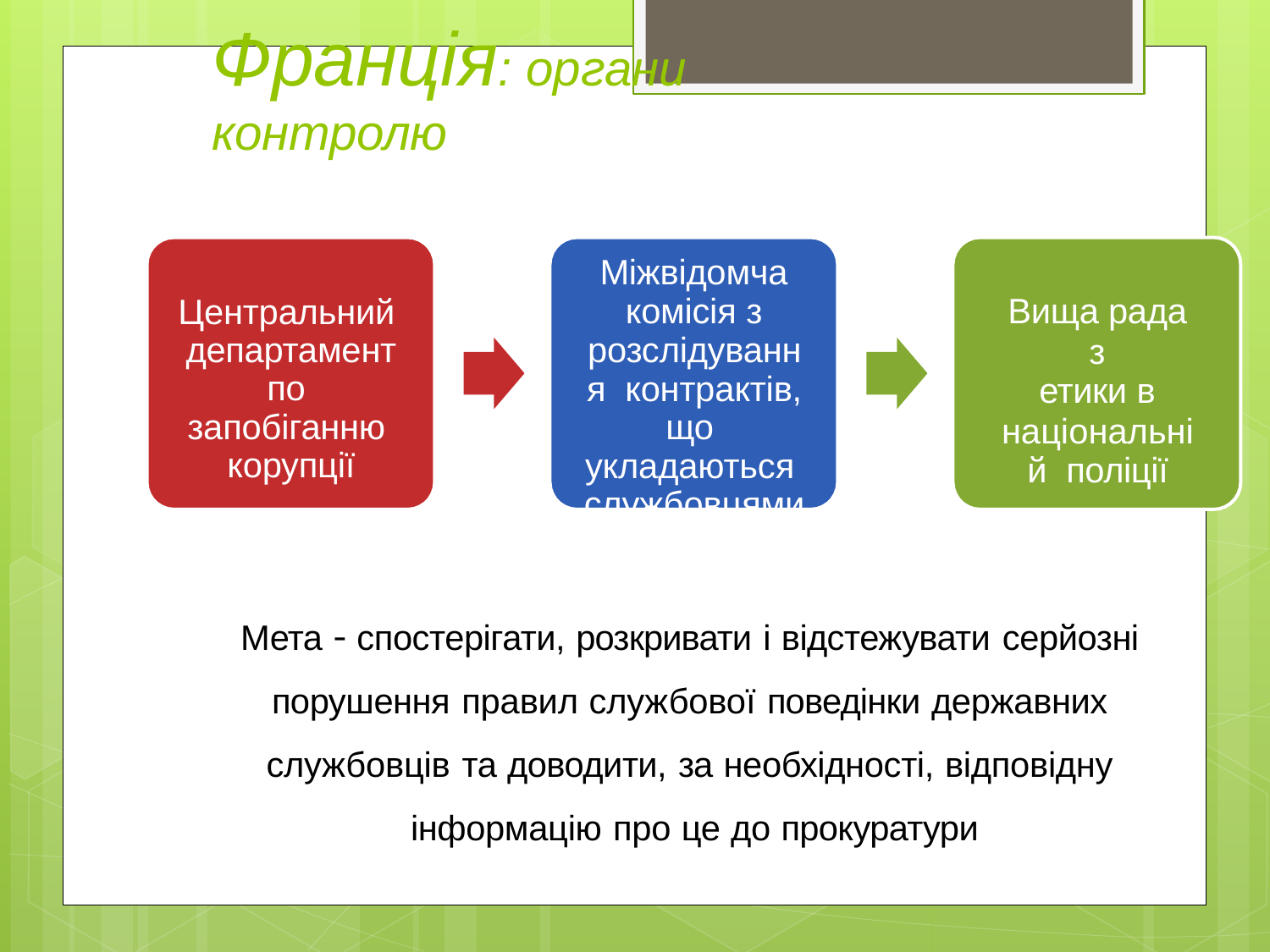

# Франція: органи контролю

Міжвідомча
комісія з
розслідування  контрактів, що  укладаються  службовцями
Центральний  департамент по  запобіганню  корупції
Вища рада з
етики в
національній  поліції

Мета - спостерігати, розкривати і відстежувати серйозні  порушення правил службової поведінки державних  службовців та доводити, за необхідності, відповідну  інформацію про це до прокуратури